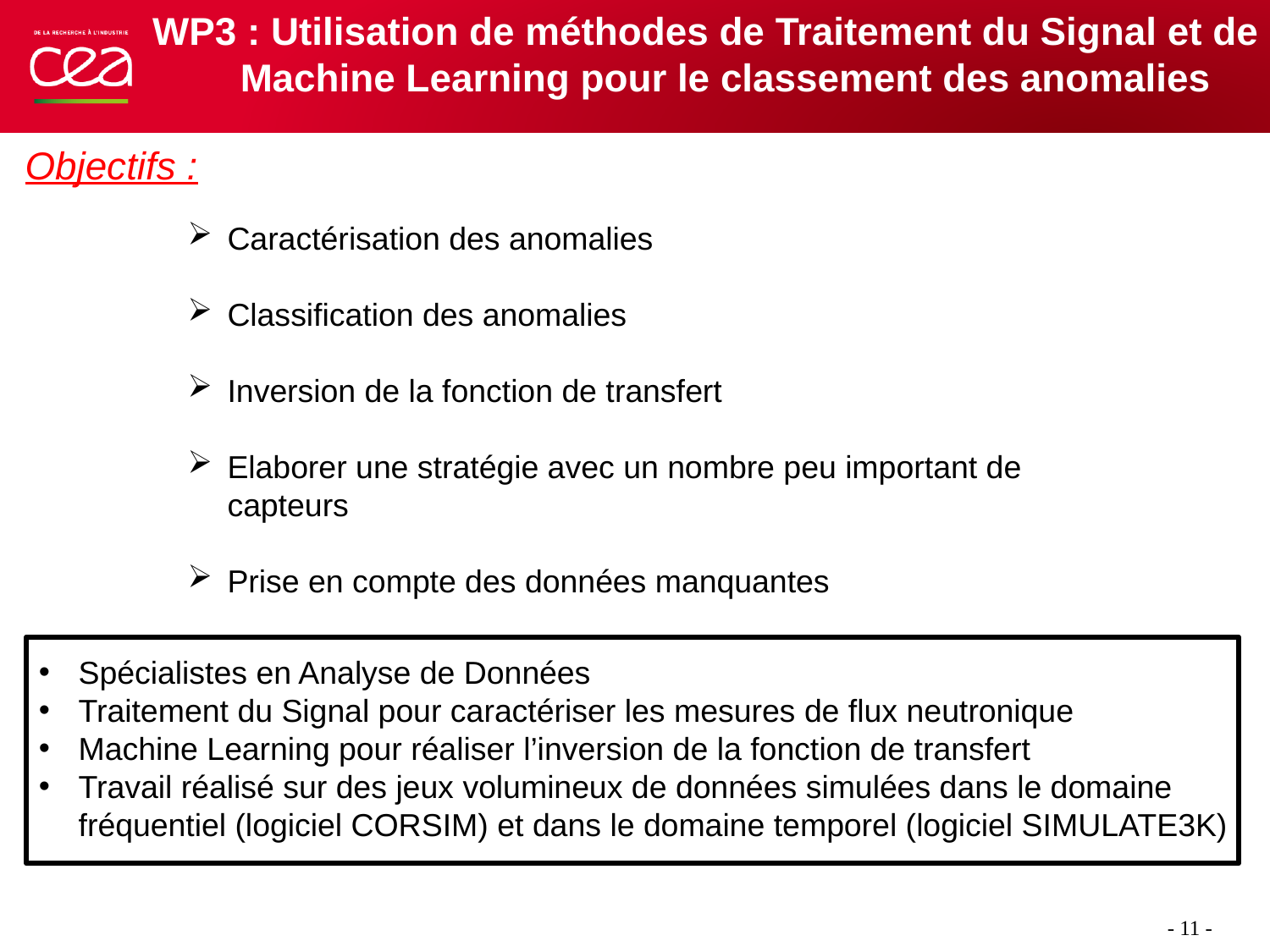

# WP3 : Utilisation de méthodes de Traitement du Signal et de Machine Learning pour le classement des anomalies
Objectifs :
Caractérisation des anomalies

Classification des anomalies

Inversion de la fonction de transfert

Elaborer une stratégie avec un nombre peu important de capteurs

Prise en compte des données manquantes

Spécialistes en Analyse de Données
Traitement du Signal pour caractériser les mesures de flux neutronique
Machine Learning pour réaliser l’inversion de la fonction de transfert
Travail réalisé sur des jeux volumineux de données simulées dans le domaine fréquentiel (logiciel CORSIM) et dans le domaine temporel (logiciel SIMULATE3K)
P- 11 -